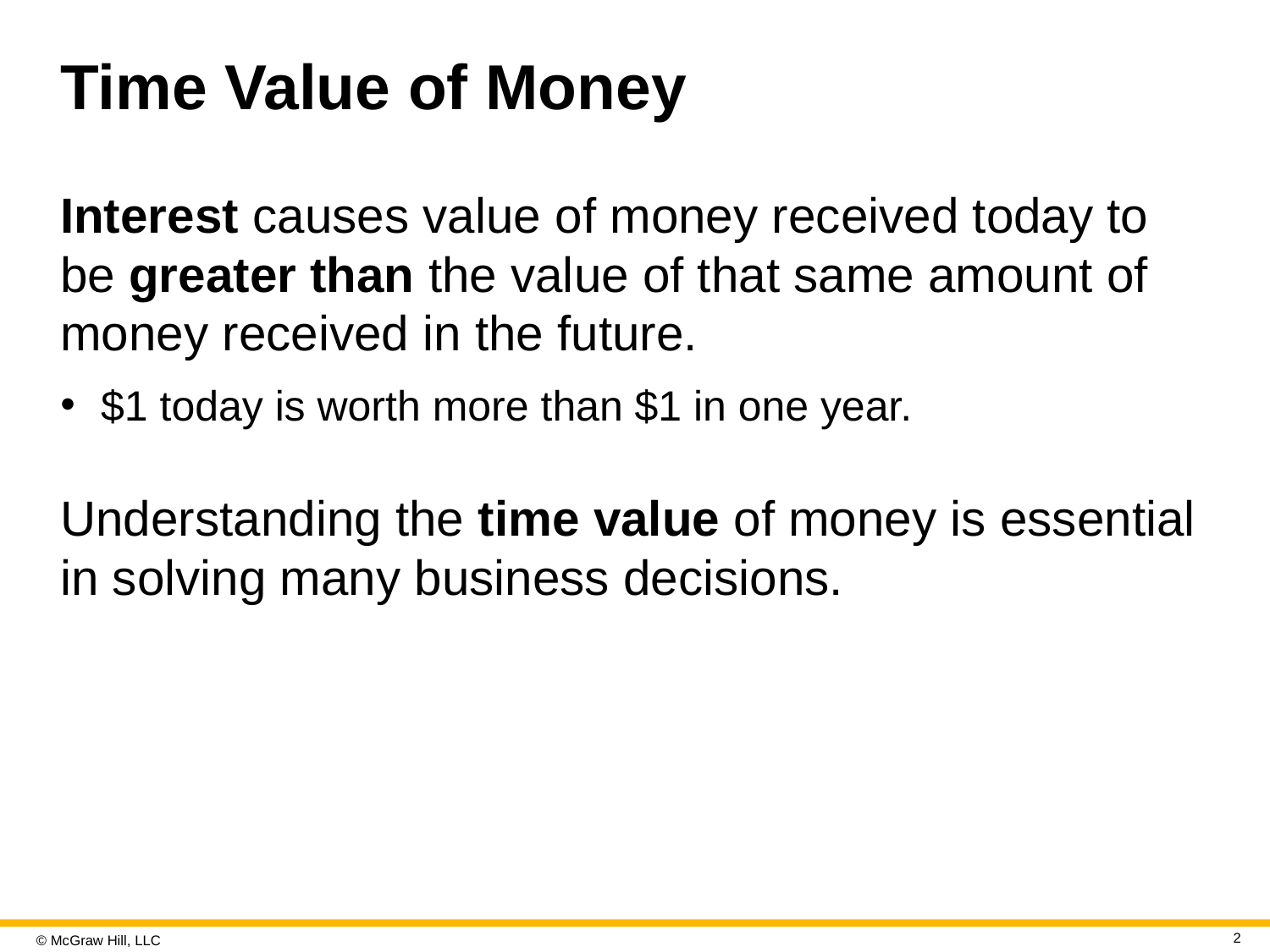

# Time Value of Money
Interest causes value of money received today to be greater than the value of that same amount of money received in the future.
$1 today is worth more than $1 in one year.
Understanding the time value of money is essential in solving many business decisions.
2